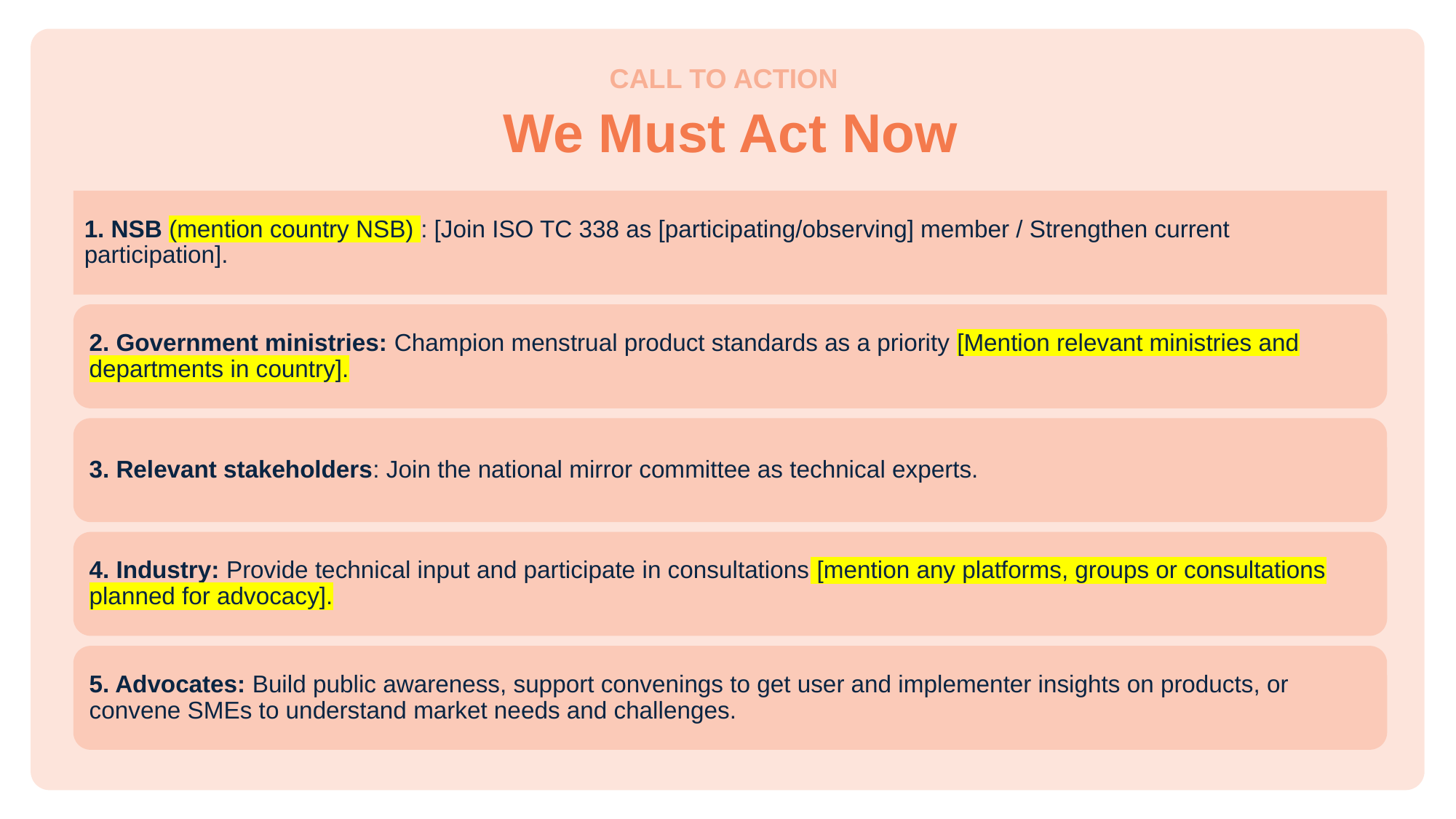

CALL TO ACTION
# We Must Act Now
1. NSB (mention country NSB) : [Join ISO TC 338 as [participating/observing] member / Strengthen current participation].
2. Government ministries: Champion menstrual product standards as a priority [Mention relevant ministries and departments in country].
3. Relevant stakeholders: Join the national mirror committee as technical experts.
4. Industry: Provide technical input and participate in consultations [mention any platforms, groups or consultations planned for advocacy].
5. Advocates: Build public awareness, support convenings to get user and implementer insights on products, or convene SMEs to understand market needs and challenges.